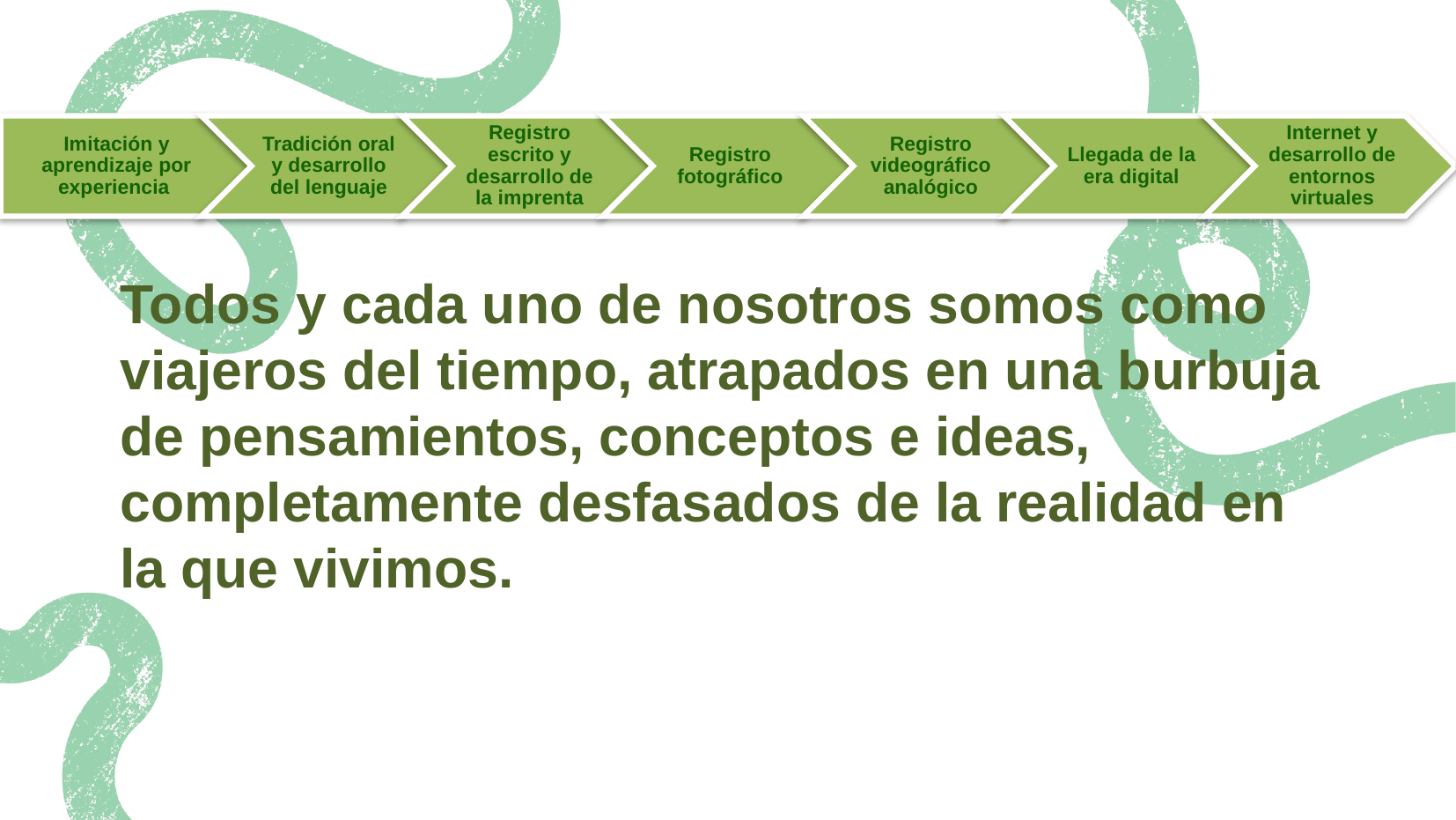

Imitación y aprendizaje por experiencia
Tradición oral y desarrollo del lenguaje
Registro escrito y desarrollo de la imprenta
Registro fotográfico
Registro videográfico analógico
Llegada de la era digital
Internet y desarrollo de entornos virtuales
Todos y cada uno de nosotros somos como viajeros del tiempo, atrapados en una burbuja de pensamientos, conceptos e ideas, completamente desfasados de la realidad en la que vivimos.